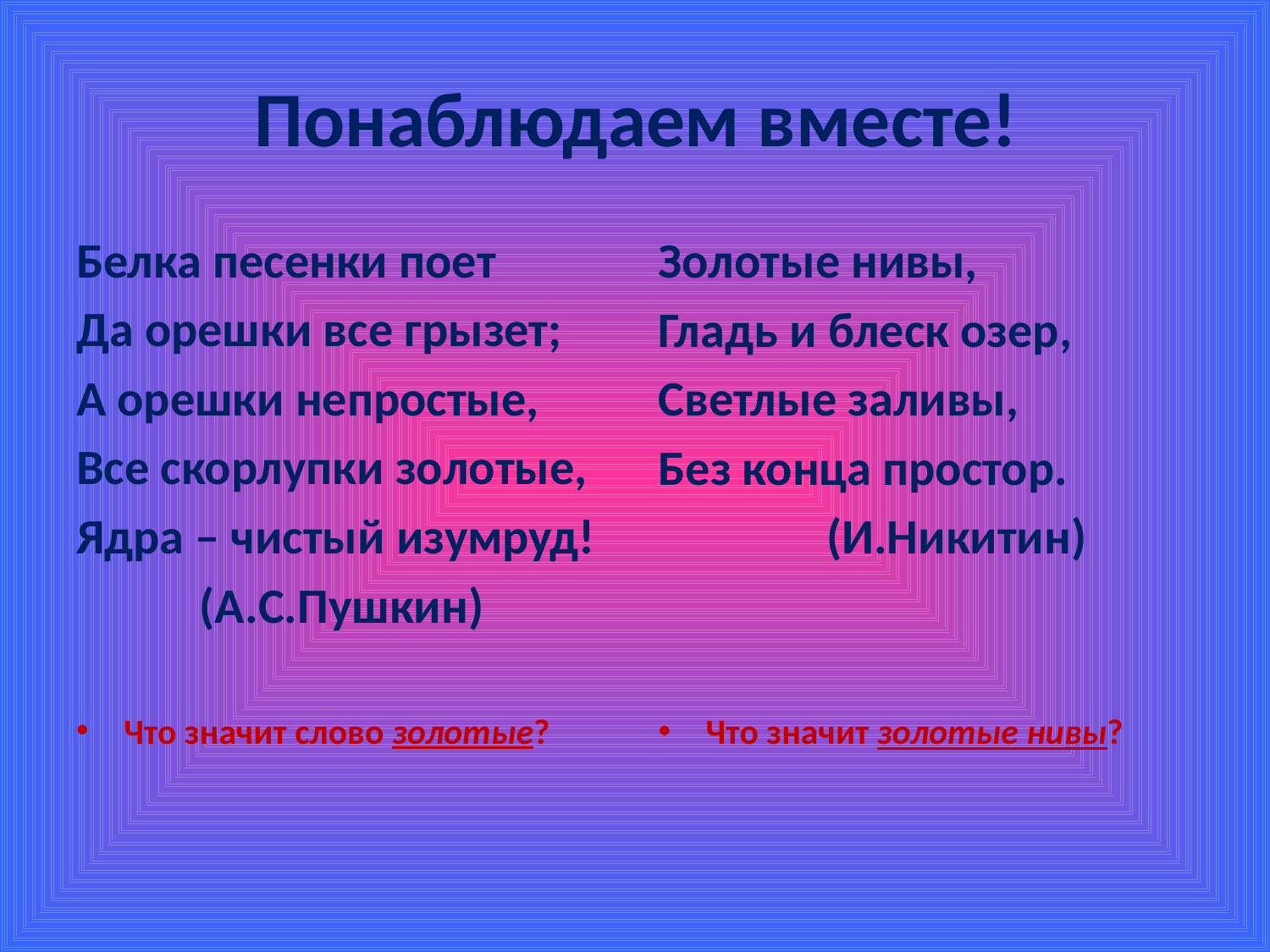

# Понаблюдаем вместе!
Белка песенки поет
Да орешки все грызет;
А орешки непростые,
Все скорлупки золотые,
Ядра – чистый изумруд!
           (А.С.Пушкин)

Что значит слово золотые?

Золотые нивы,
Гладь и блеск озер,
Светлые заливы,
Без конца простор.
               (И.Никитин)

Что значит золотые нивы?